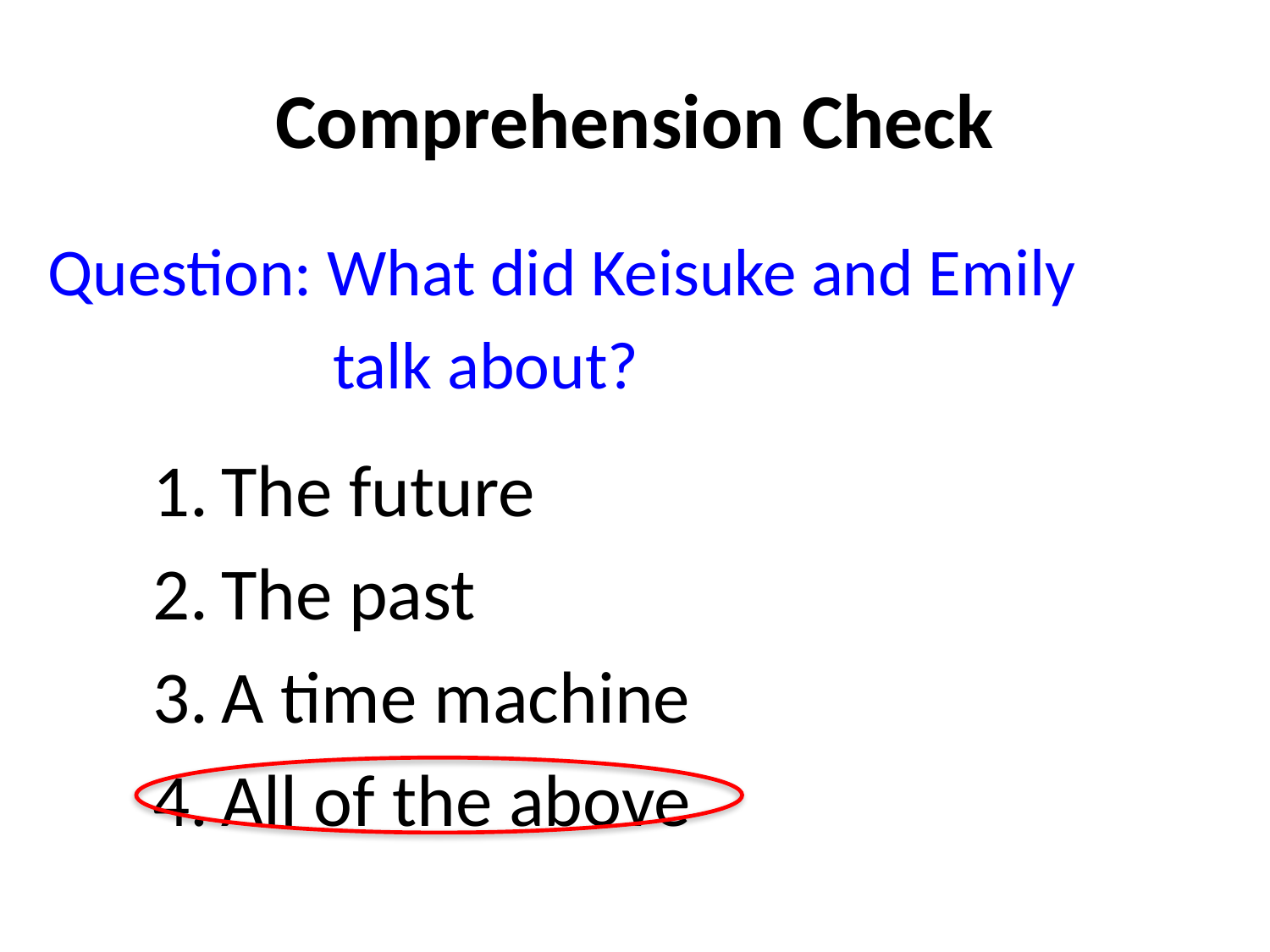

# Comprehension Check
Question: What did Keisuke and Emily
                   talk about?

The future
The past
A time machine
All of the above